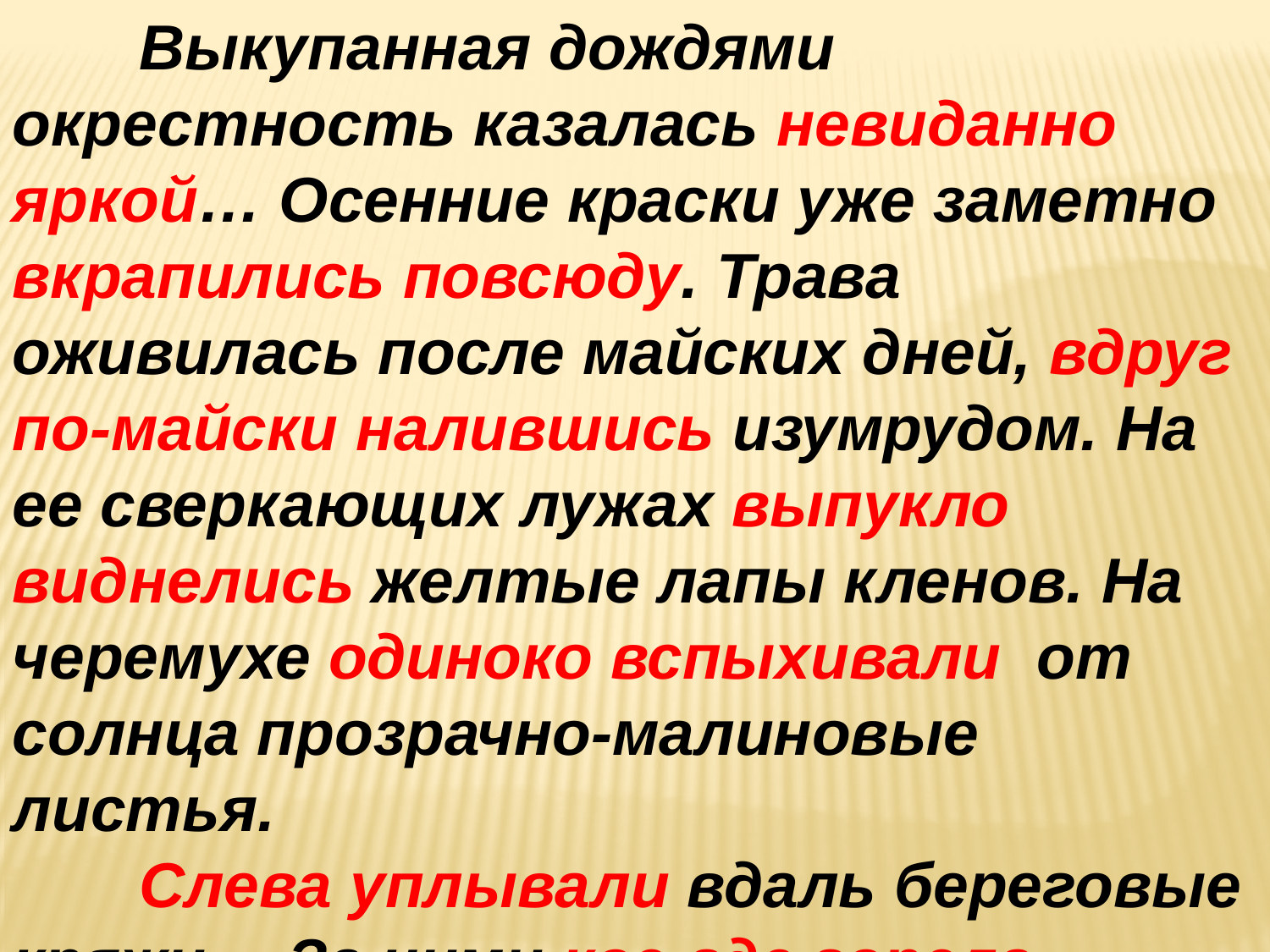

Выкупанная дождями окрестность казалась невиданно яркой… Осенние краски уже заметно вкрапились повсюду. Трава оживилась после майских дней, вдруг по-майски налившись изумрудом. На ее сверкающих лужах выпукло виднелись желтые лапы кленов. На черемухе одиноко вспыхивали  от солнца прозрачно-малиновые листья.
	Слева уплывали вдаль береговые кряжи… За ними кое-где горела Волга.